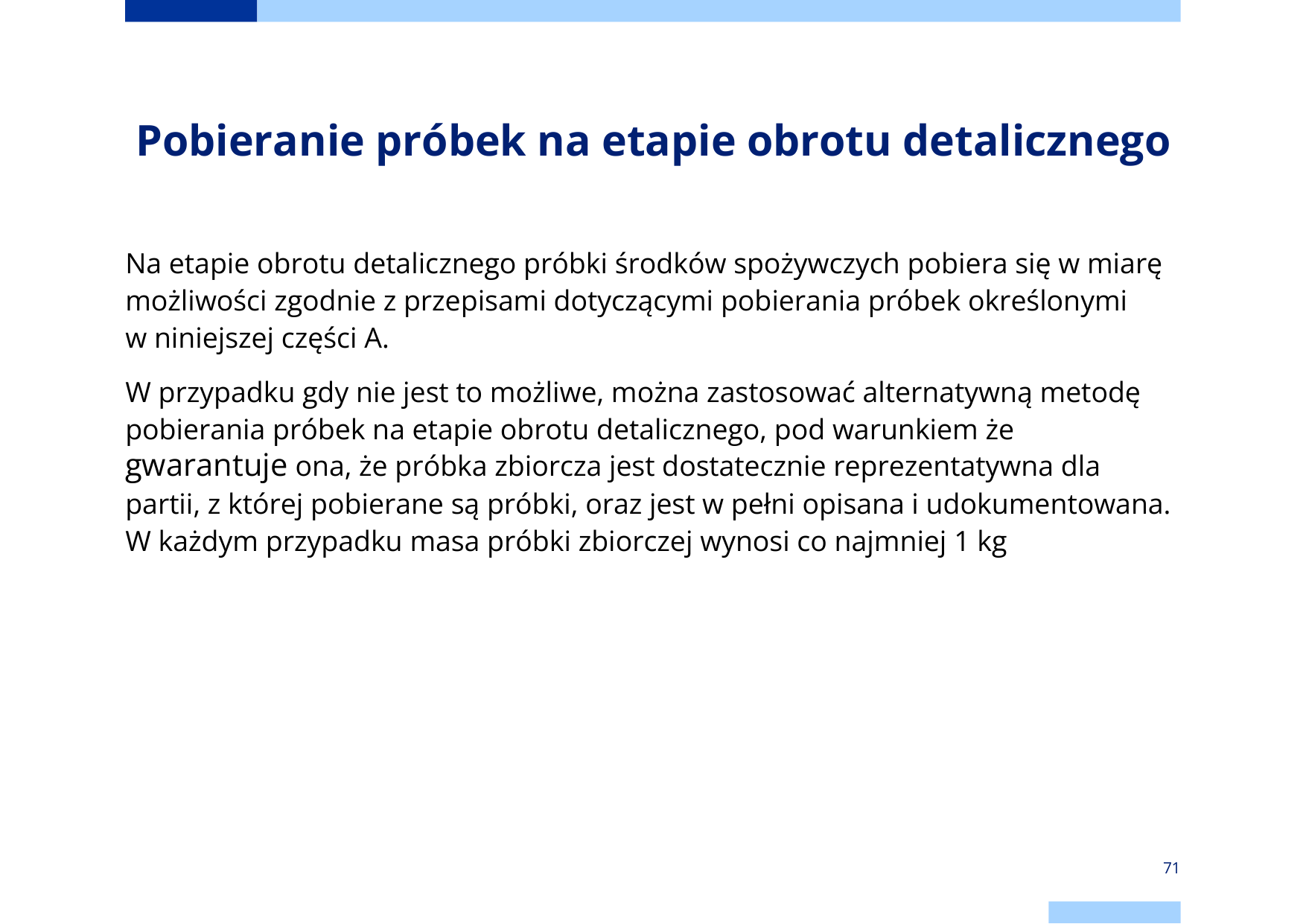

# Pobieranie próbek na etapie obrotu detalicznego
Na etapie obrotu detalicznego próbki środków spożywczych pobiera się w miarę możliwości zgodnie z przepisami dotyczącymi pobierania próbek określonymi w niniejszej części A.
W przypadku gdy nie jest to możliwe, można zastosować alternatywną metodę pobierania próbek na etapie obrotu detalicznego, pod warunkiem że gwarantuje ona, że próbka zbiorcza jest dostatecznie reprezentatywna dla partii, z której pobierane są próbki, oraz jest w pełni opisana i udokumentowana. W każdym przypadku masa próbki zbiorczej wynosi co najmniej 1 kg

71